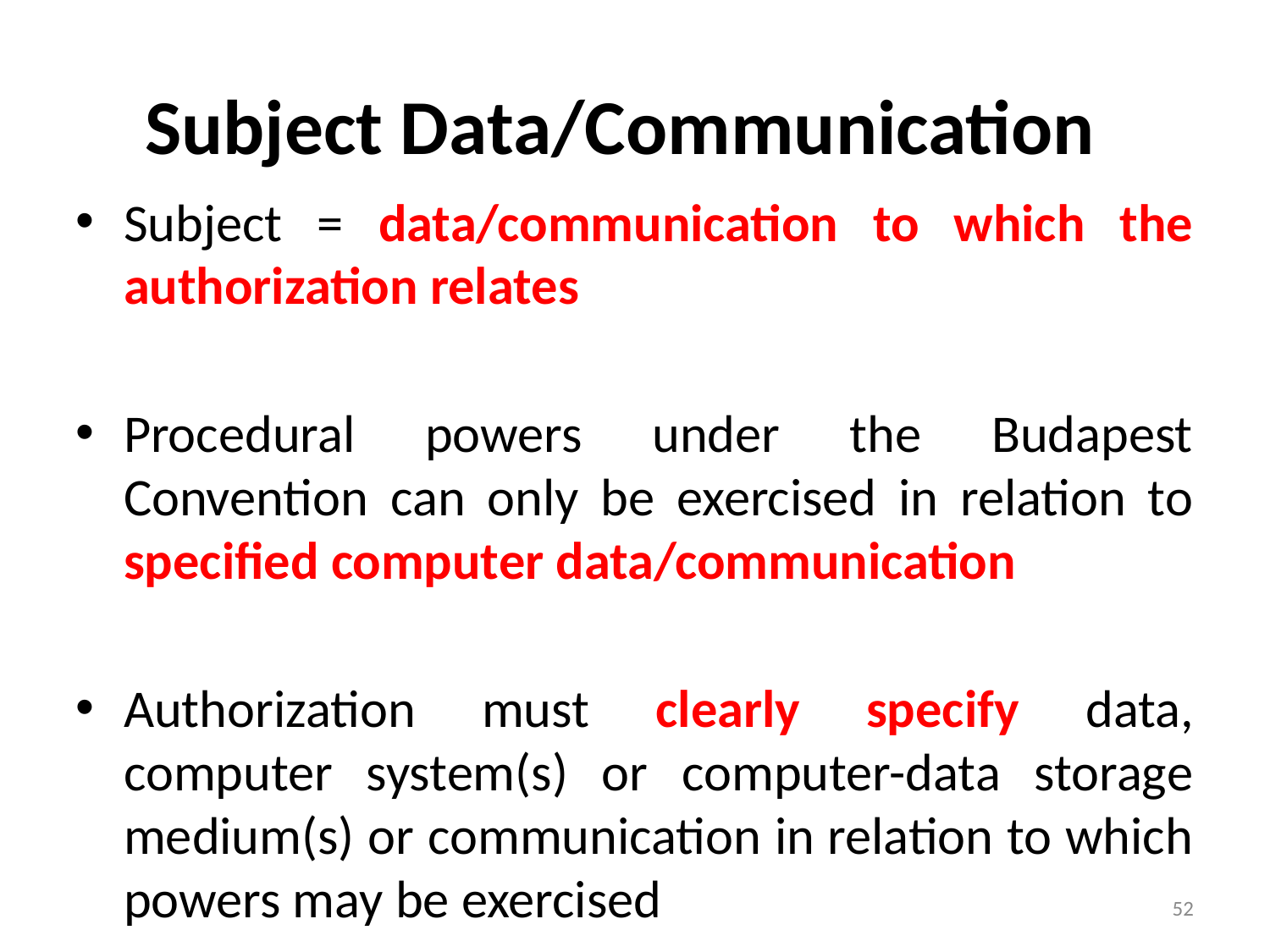

# Subject Data/Communication
Subject = data/communication to which the authorization relates

Procedural powers under the Budapest Convention can only be exercised in relation to specified computer data/communication

Authorization must clearly specify data, computer system(s) or computer-data storage medium(s) or communication in relation to which powers may be exercised
52